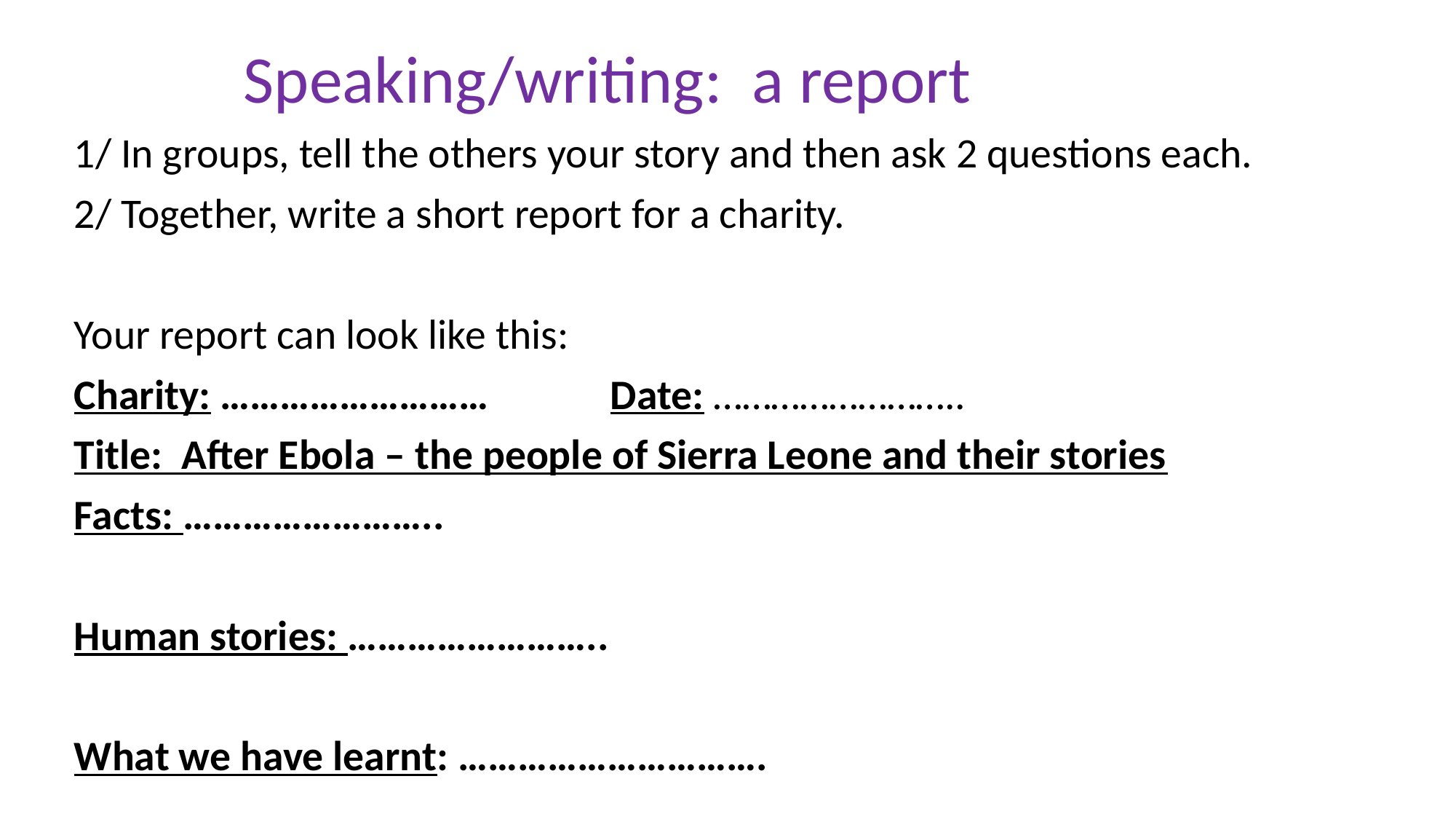

# Speaking/writing:  a report
1/ In groups, tell the others your story and then ask 2 questions each.
2/ Together, write a short report for a charity.

Your report can look like this:
Charity: ………………………			           Date: ……………………..
Title:  After Ebola – the people of Sierra Leone and their stories
Facts: ……………………..

Human stories: ……………………..

What we have learnt: ………………………….